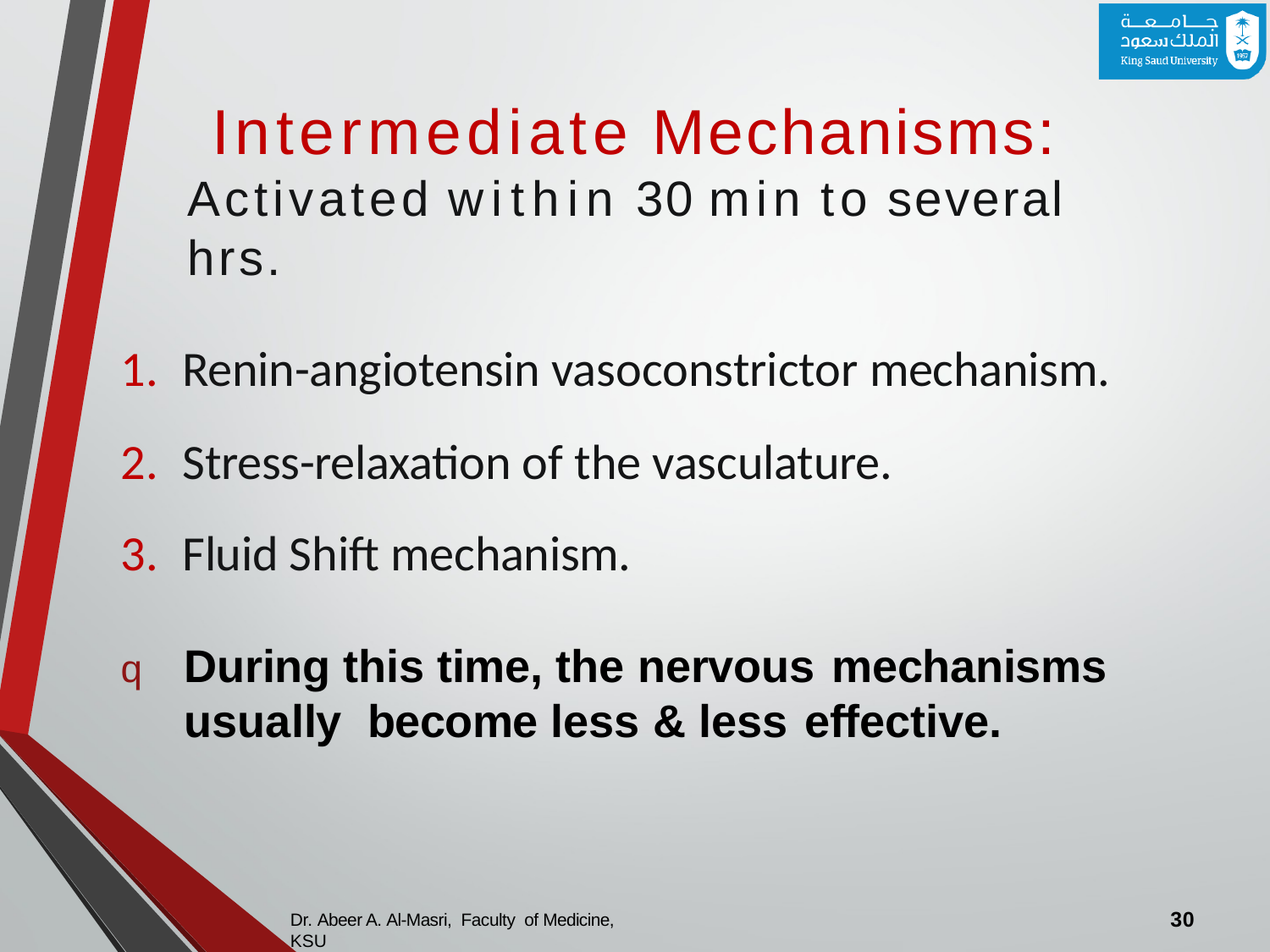

# Intermediate Mechanisms:
Activated within 30 min to several hrs.
Renin-angiotensin vasoconstrictor mechanism.
Stress-relaxation of the vasculature.
Fluid Shift mechanism.

q	During this time, the nervous mechanisms usually  become less & less effective.

30
Dr. Abeer A. Al-Masri,  Faculty  of Medicine,   KSU